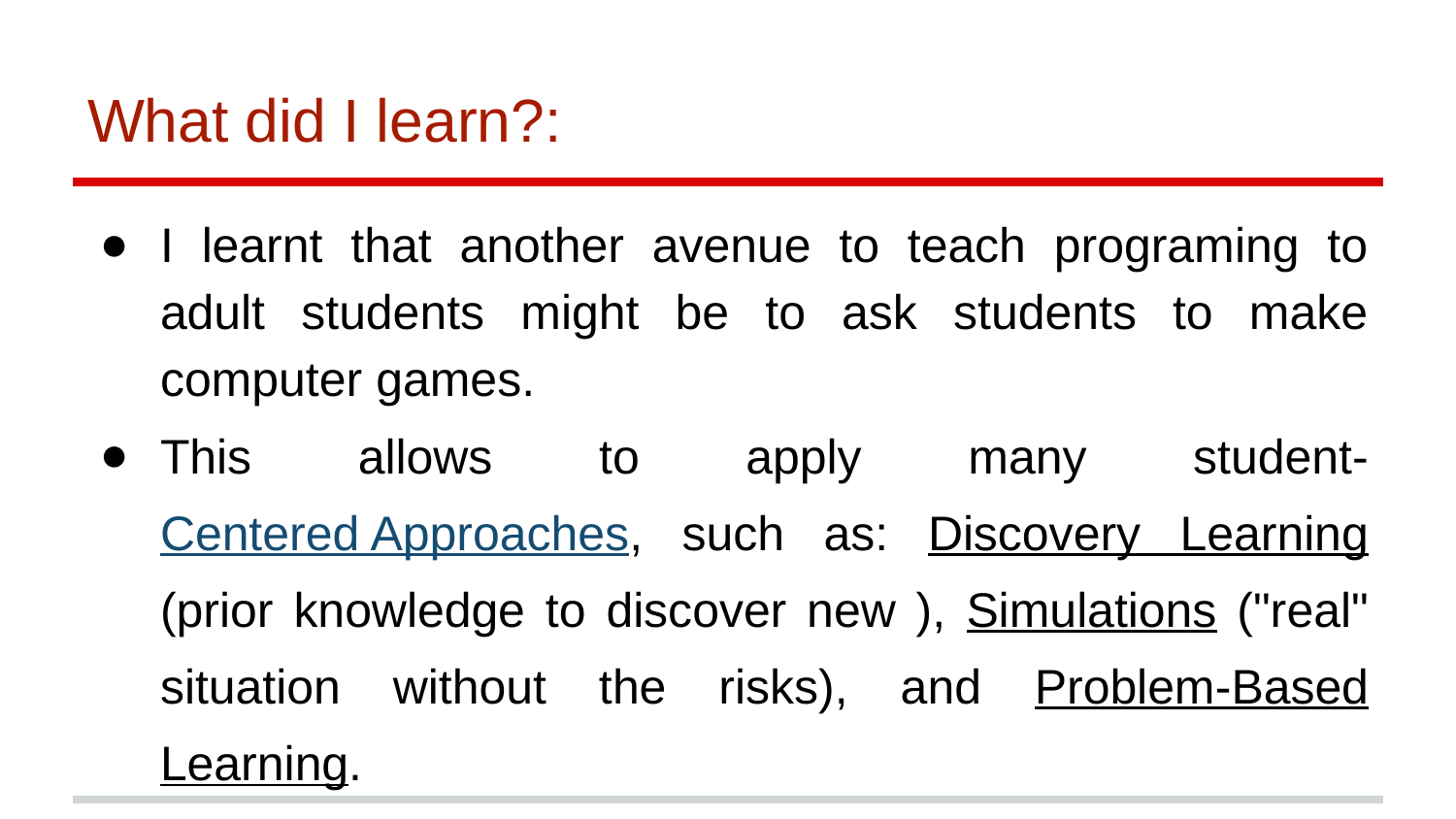

# What did I learn?:
I learnt that another avenue to teach programing to adult students might be to ask students to make computer games.
This allows to apply many student-Centered Approaches, such as: Discovery Learning (prior knowledge to discover new ), Simulations ("real" situation without the risks), and Problem-Based Learning.